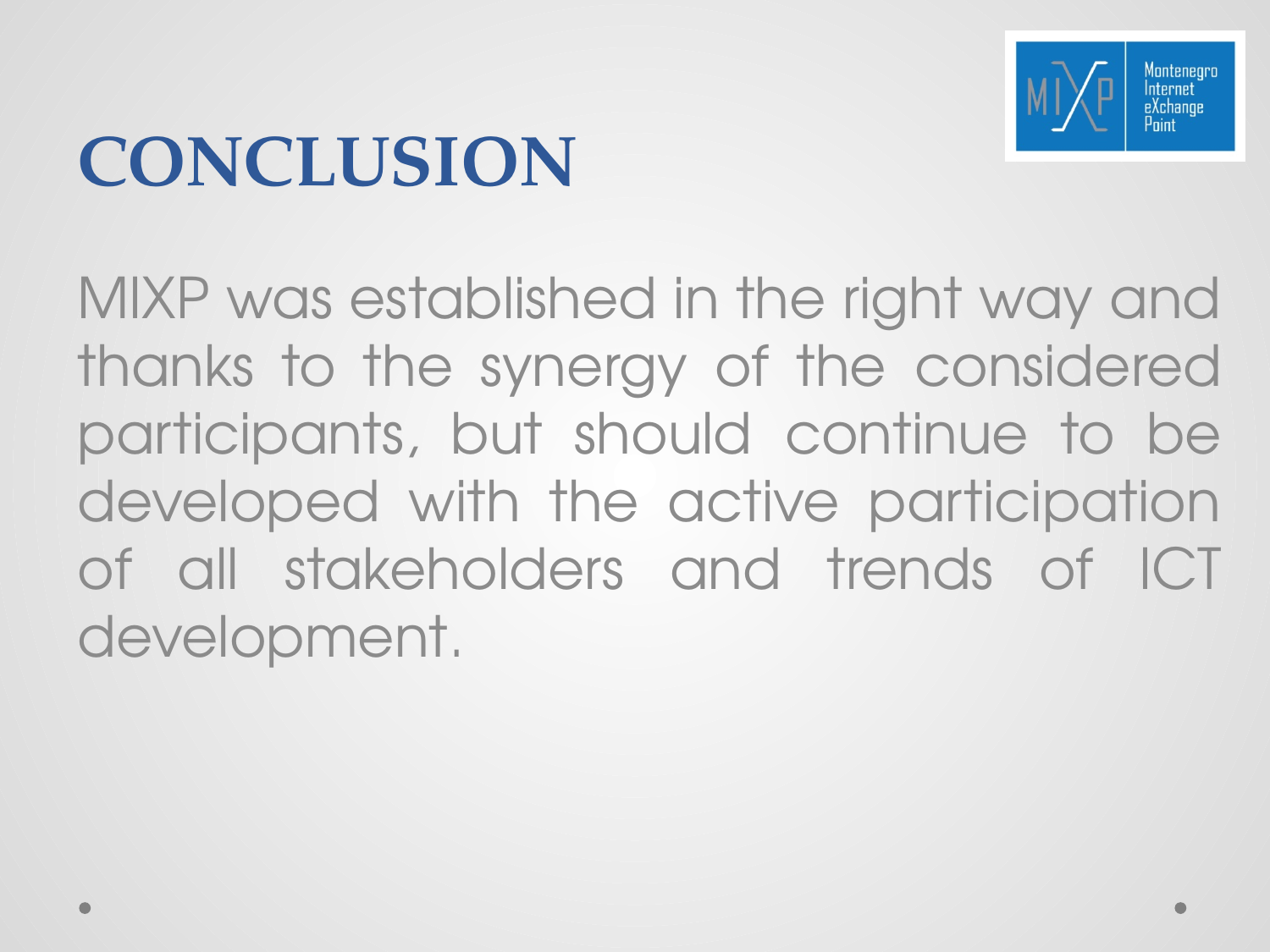

# CONCLUSION
MIXP was established in the right way and thanks to the synergy of the considered participants, but should continue to be developed with the active participation of all stakeholders and trends of ICT development.